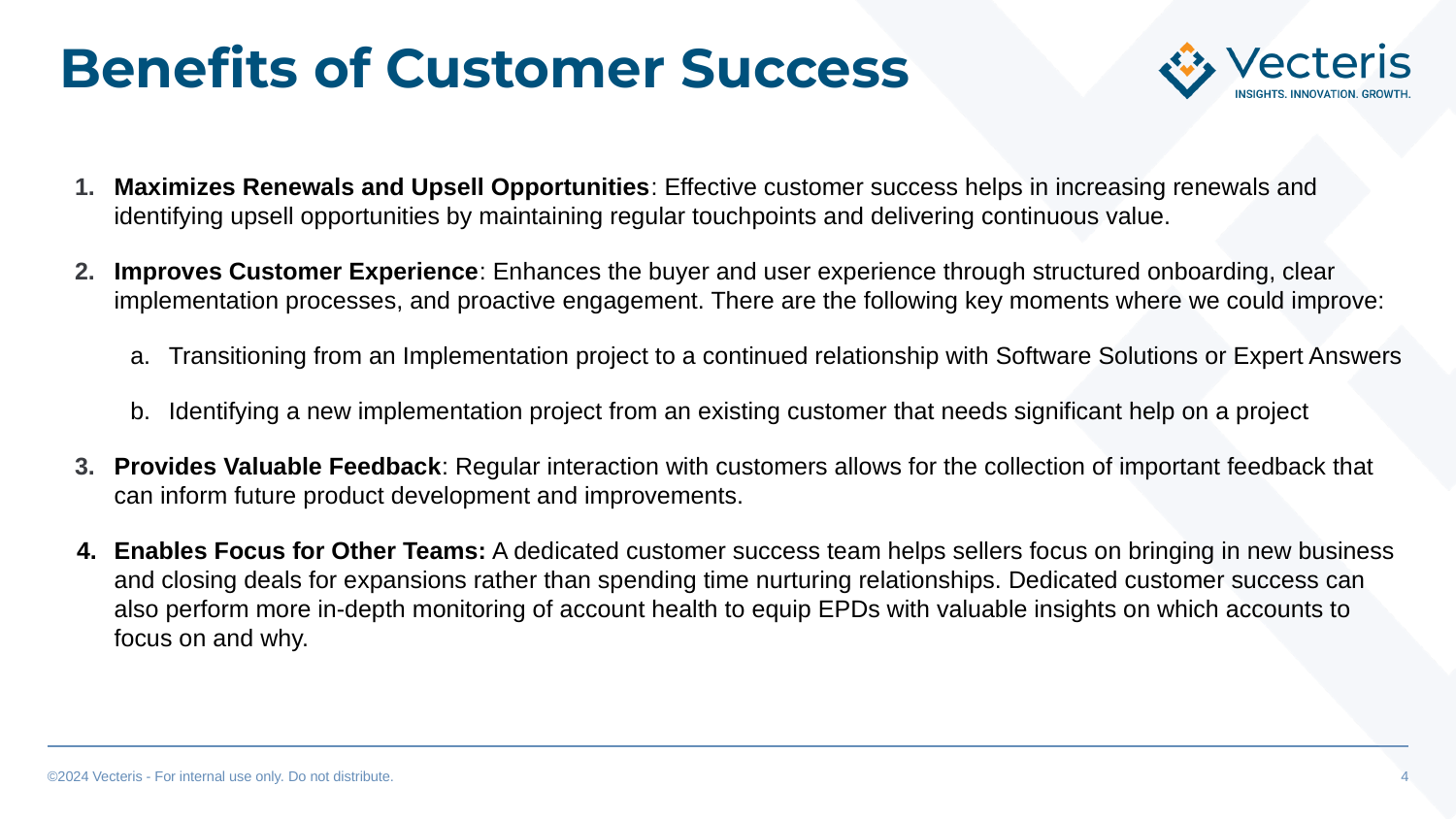

# Benefits of Customer Success
Maximizes Renewals and Upsell Opportunities: Effective customer success helps in increasing renewals and identifying upsell opportunities by maintaining regular touchpoints and delivering continuous value.
Improves Customer Experience: Enhances the buyer and user experience through structured onboarding, clear implementation processes, and proactive engagement. There are the following key moments where we could improve:
Transitioning from an Implementation project to a continued relationship with Software Solutions or Expert Answers
Identifying a new implementation project from an existing customer that needs significant help on a project
Provides Valuable Feedback: Regular interaction with customers allows for the collection of important feedback that can inform future product development and improvements.
Enables Focus for Other Teams: A dedicated customer success team helps sellers focus on bringing in new business and closing deals for expansions rather than spending time nurturing relationships. Dedicated customer success can also perform more in-depth monitoring of account health to equip EPDs with valuable insights on which accounts to focus on and why.